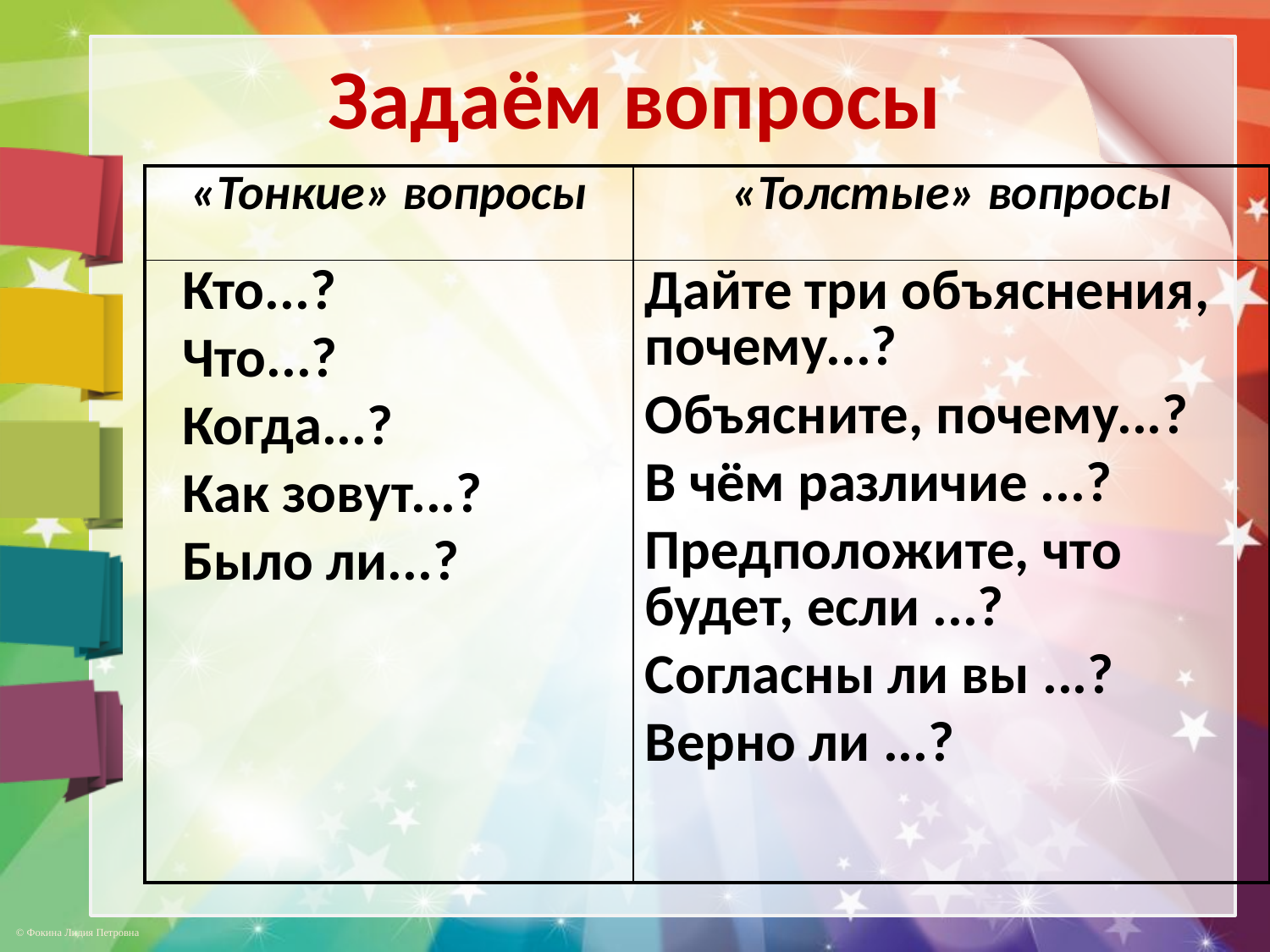

# Задаём вопросы
| «Тонкие» вопросы | «Толстые» вопросы |
| --- | --- |
| Кто...? Что...? Когда...? Как зовут...? Было ли...? | Дайте три объяснения, почему...? Объясните, почему...? В чём различие ...? Предположите, что будет, если ...? Согласны ли вы ...? Верно ли ...? |